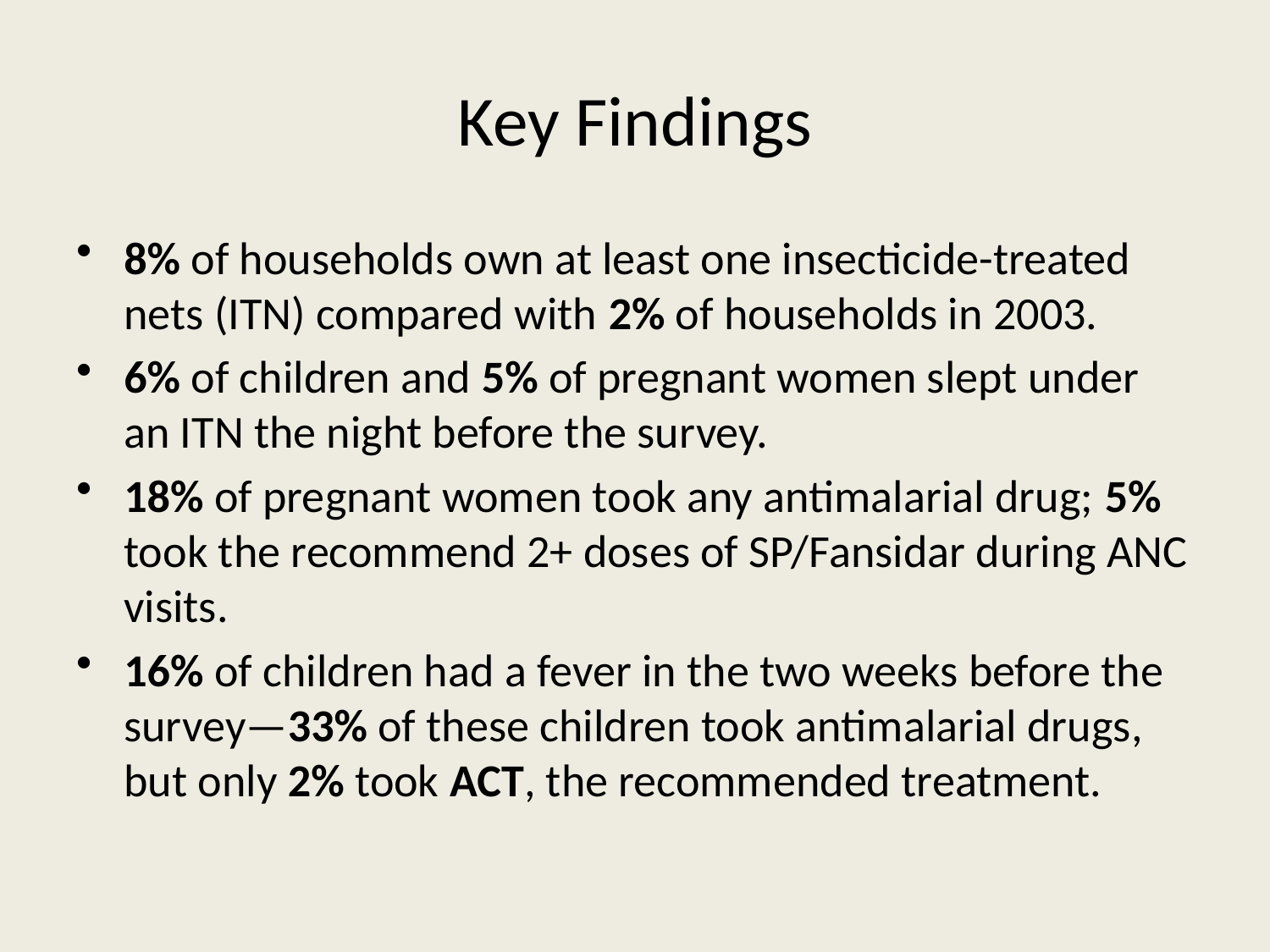

# Key Findings
8% of households own at least one insecticide-treated nets (ITN) compared with 2% of households in 2003.
6% of children and 5% of pregnant women slept under an ITN the night before the survey.
18% of pregnant women took any antimalarial drug; 5% took the recommend 2+ doses of SP/Fansidar during ANC visits.
16% of children had a fever in the two weeks before the survey—33% of these children took antimalarial drugs, but only 2% took ACT, the recommended treatment.